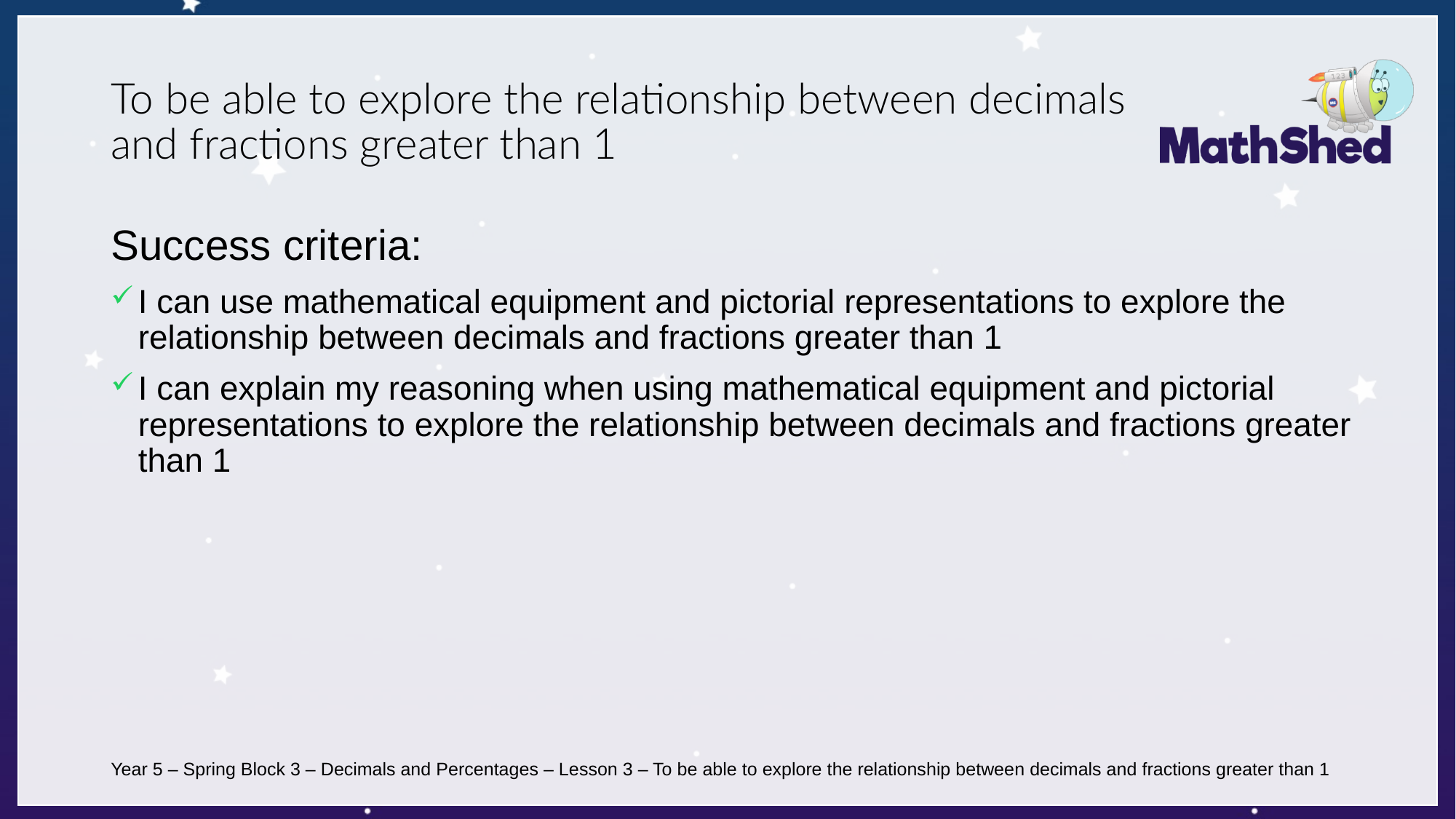

# To be able to explore the relationship between decimals and fractions greater than 1
Success criteria:
I can use mathematical equipment and pictorial representations to explore the relationship between decimals and fractions greater than 1
I can explain my reasoning when using mathematical equipment and pictorial representations to explore the relationship between decimals and fractions greater than 1

Year 5 – Spring Block 3 – Decimals and Percentages – Lesson 3 – To be able to explore the relationship between decimals and fractions greater than 1